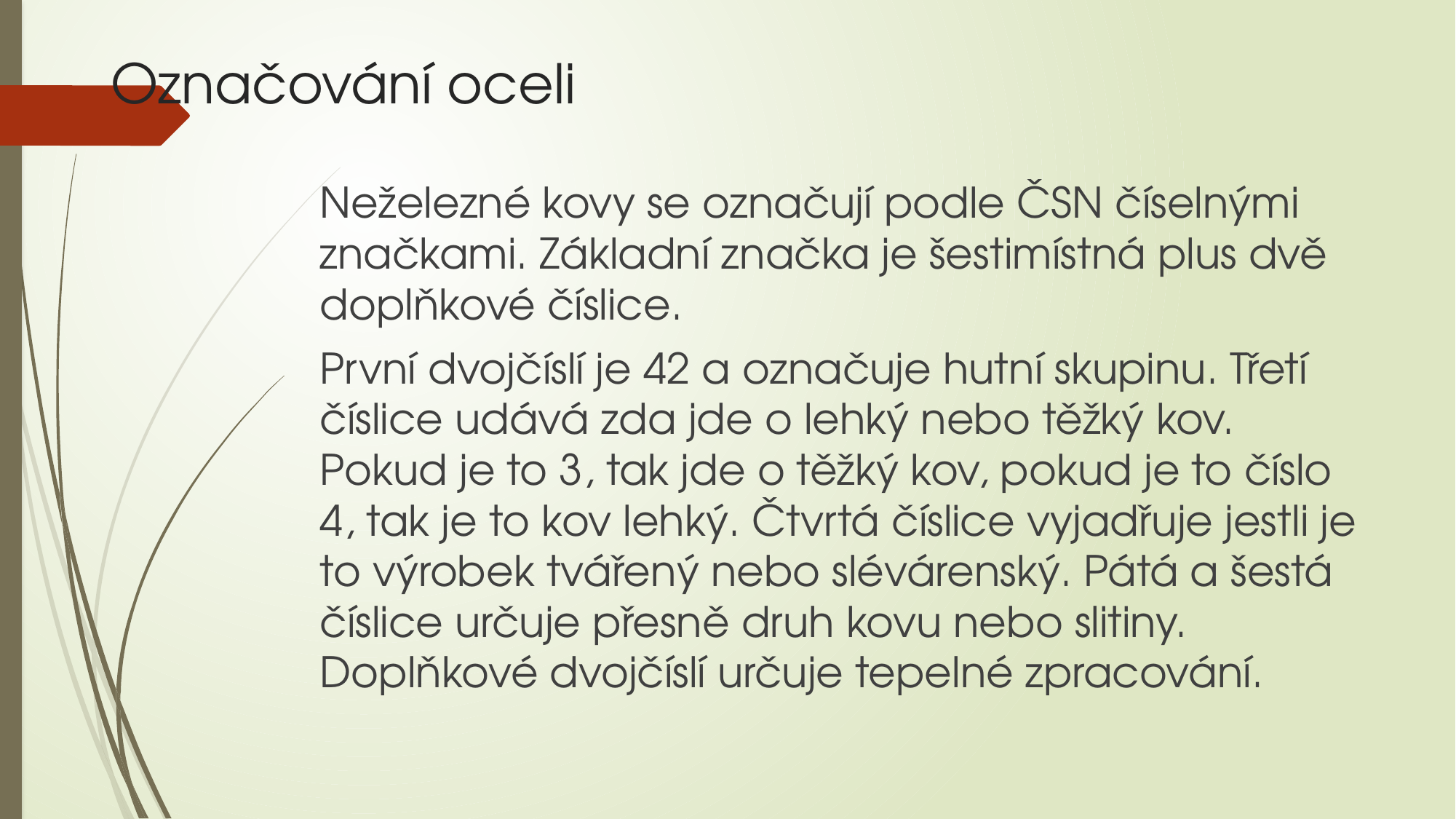

# Označování oceli
Neželezné kovy se označují podle ČSN číselnými značkami. Základní značka je šestimístná plus dvě doplňkové číslice.
První dvojčíslí je 42 a označuje hutní skupinu. Třetí číslice udává zda jde o lehký nebo těžký kov. Pokud je to 3, tak jde o těžký kov, pokud je to číslo 4, tak je to kov lehký. Čtvrtá číslice vyjadřuje jestli je to výrobek tvářený nebo slévárenský. Pátá a šestá číslice určuje přesně druh kovu nebo slitiny. Doplňkové dvojčíslí určuje tepelné zpracování.